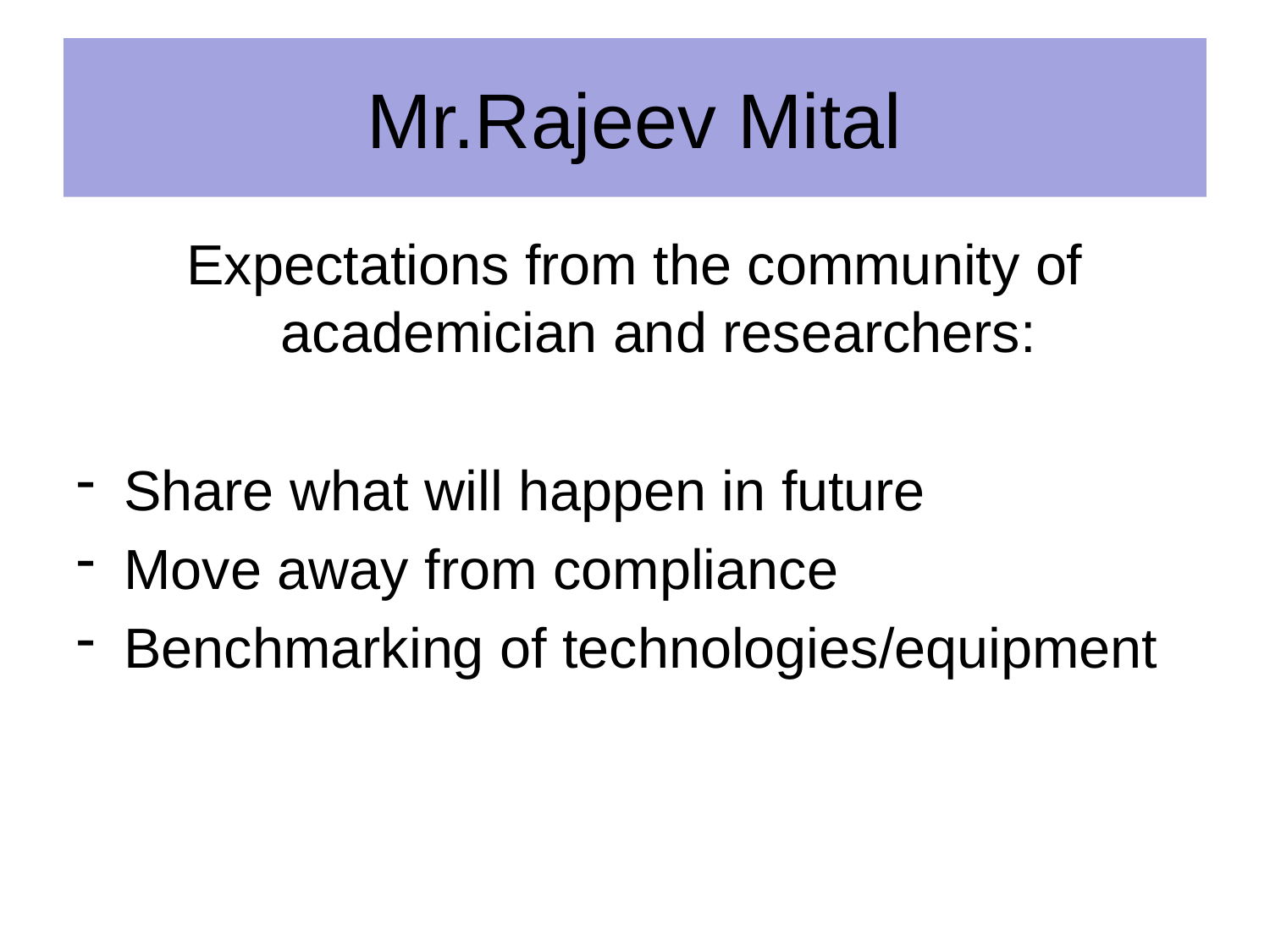

# Mr.Rajeev Mital
Expectations from the community of academician and researchers:

Share what will happen in future
Move away from compliance
Benchmarking of technologies/equipment